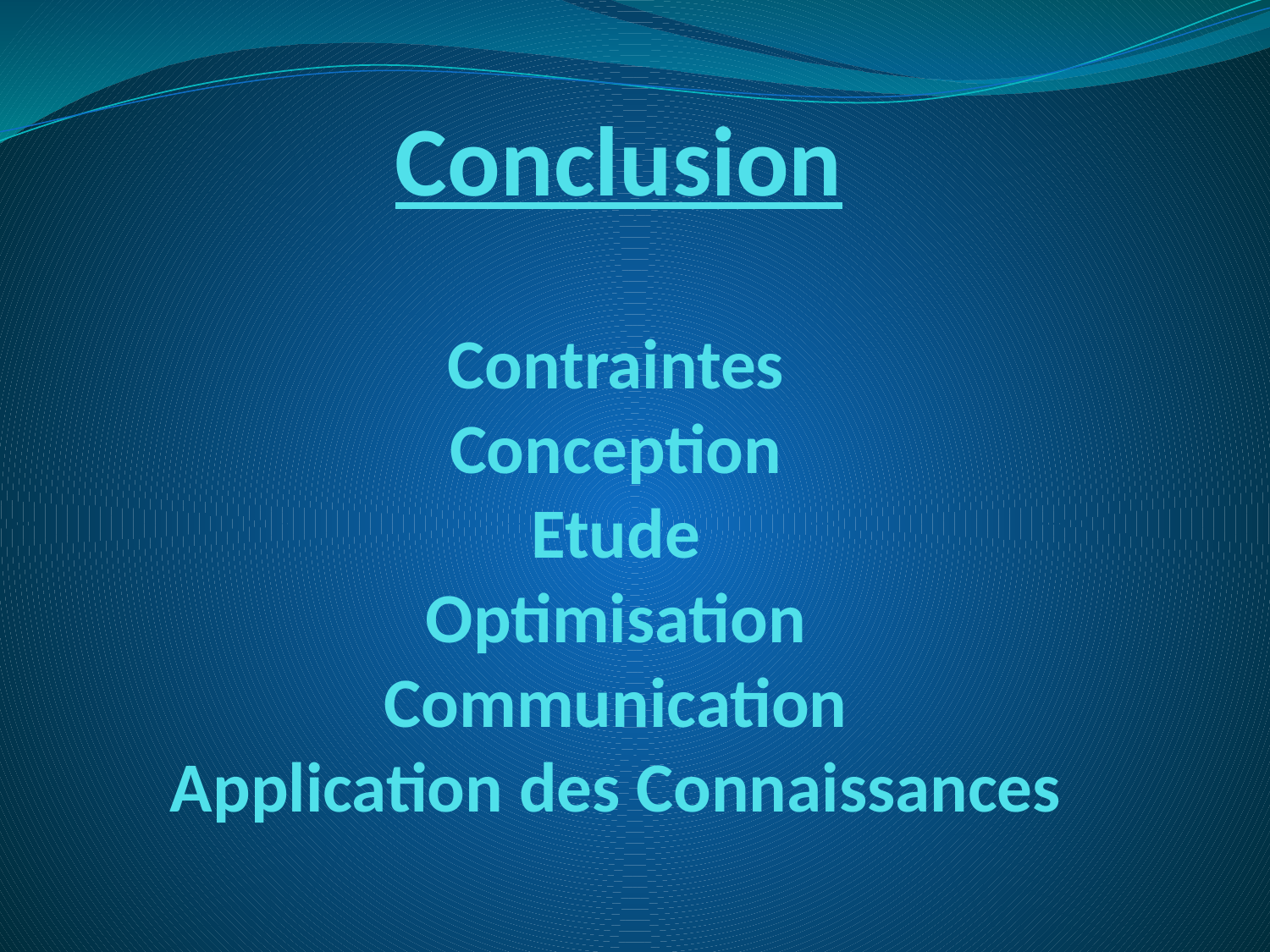

# Conclusion
Contraintes
Conception
Etude
Optimisation
Communication
Application des Connaissances